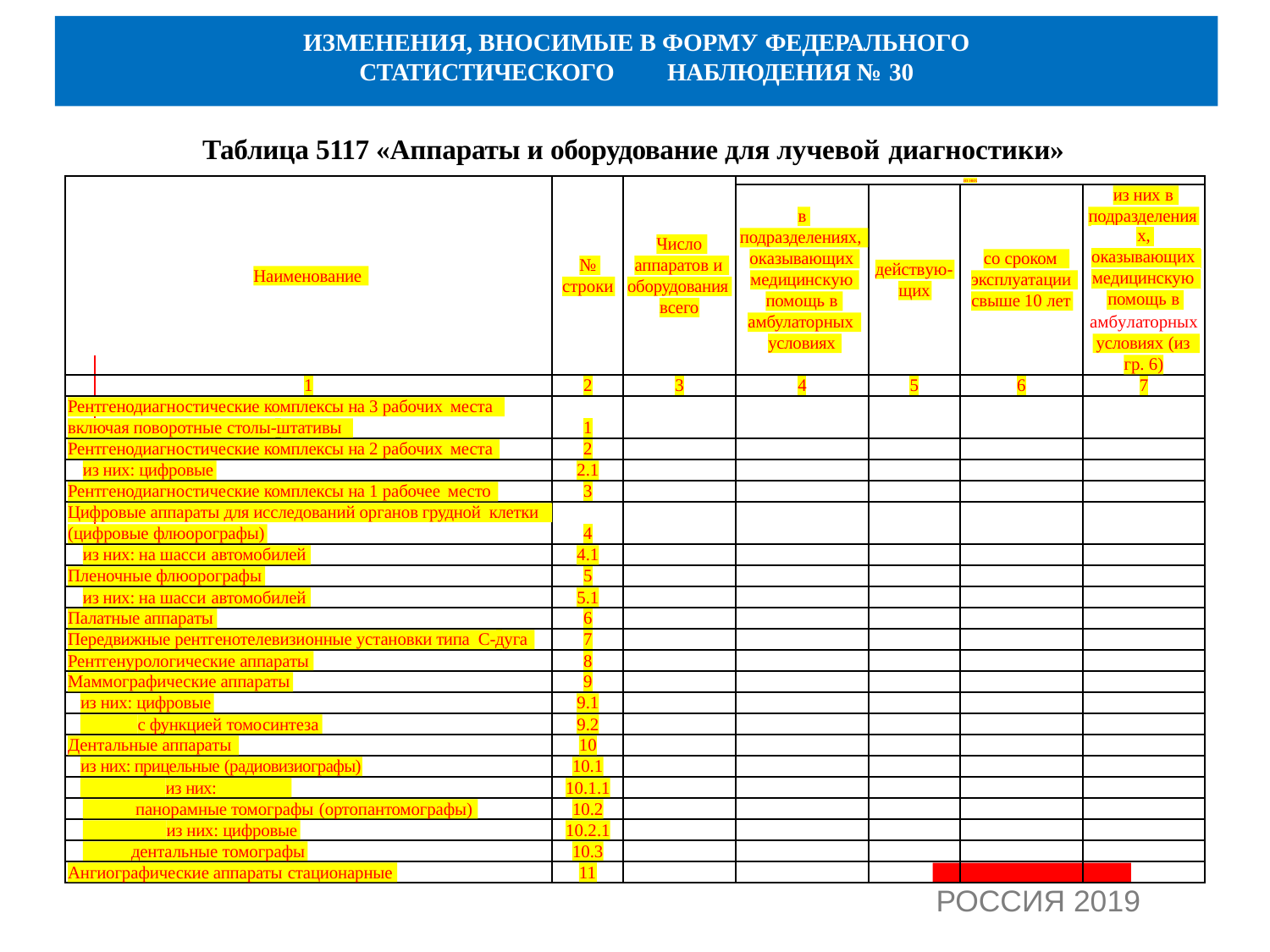

# ИЗМЕНЕНИЯ, ВНОСИМЫЕ В ФОРМУ ФЕДЕРАЛЬНОГО
СТАТИСТИЧЕСКОГО	НАБЛЮДЕНИЯ № 30
Таблица 5117 «Аппараты и оборудование для лучевой диагностики»
из них

из них в

в
подразделения

подразделениях,
|  |  | х, |  |  |
| --- | --- | --- | --- | --- |
| оказывающих |  |  |  |  |
| медицинскую |  |  |  |  |
|  | помощь в |  |  |  |

Число
оказывающих

со сроком

№
аппаратов и
действую-
Наименование
медицинскую

эксплуатации

оборудования
строки

щих
помощь в

свыше 10 лет
всего
амбулаторных
амбулаторных
условиях
условиях (из
гр. 6)

1
2
3
4
5
6
7

Рентгенодиагностические комплексы на 3 рабочих места

включая поворотные столы-штативы
1

Рентгенодиагностические комплексы на 2 рабочих места
2

из них: цифровые
2.1

Рентгенодиагностические комплексы на 1 рабочее место
3

Цифровые аппараты для исследований органов грудной клетки

(цифровые флюорографы)
4

из них: на шасси автомобилей
4.1

Пленочные флюорографы
5

из них: на шасси автомобилей
5.1

Палатные аппараты
6

Передвижные рентгенотелевизионные установки типа С-дуга
7

Рентгенурологические аппараты
8

Маммографические аппараты
9

из них: цифровые
9.1

с функцией томосинтеза
9.2

Дентальные аппараты
10

из них: прицельные (радиовизиографы)
10.1

из них: цифровые
10.1.1

панорамные томографы (ортопантомографы)
10.2

из них: цифровые
10.2.1

дентальные томографы
10.3

Ангиографические аппараты стационарные
11

РОССИЯ 2019